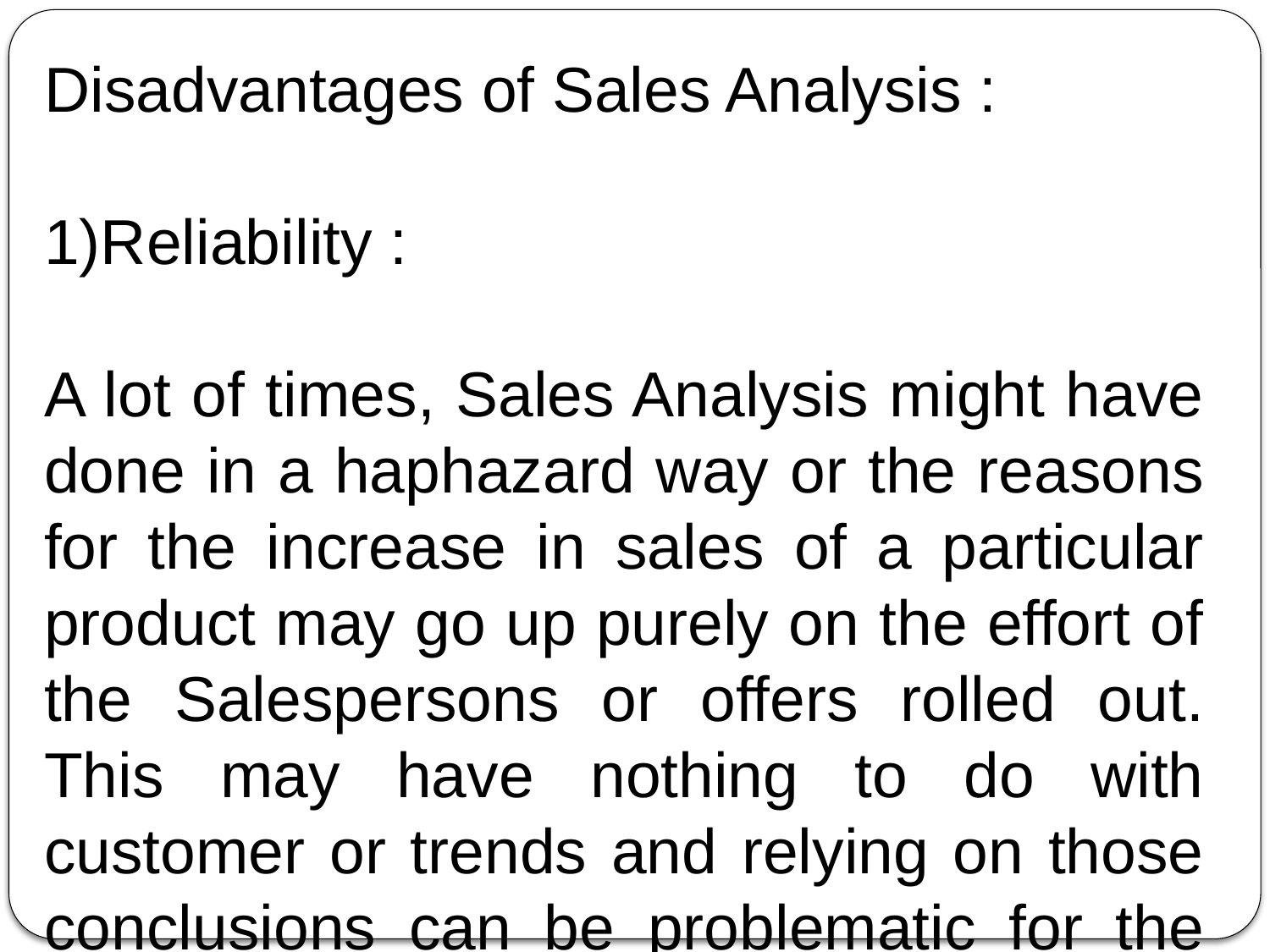

Disadvantages of Sales Analysis :

Reliability :

A lot of times, Sales Analysis might have done in a haphazard way or the reasons for the increase in sales of a particular product may go up purely on the effort of the Salespersons or offers rolled out. This may have nothing to do with customer or trends and relying on those conclusions can be problematic for the company.